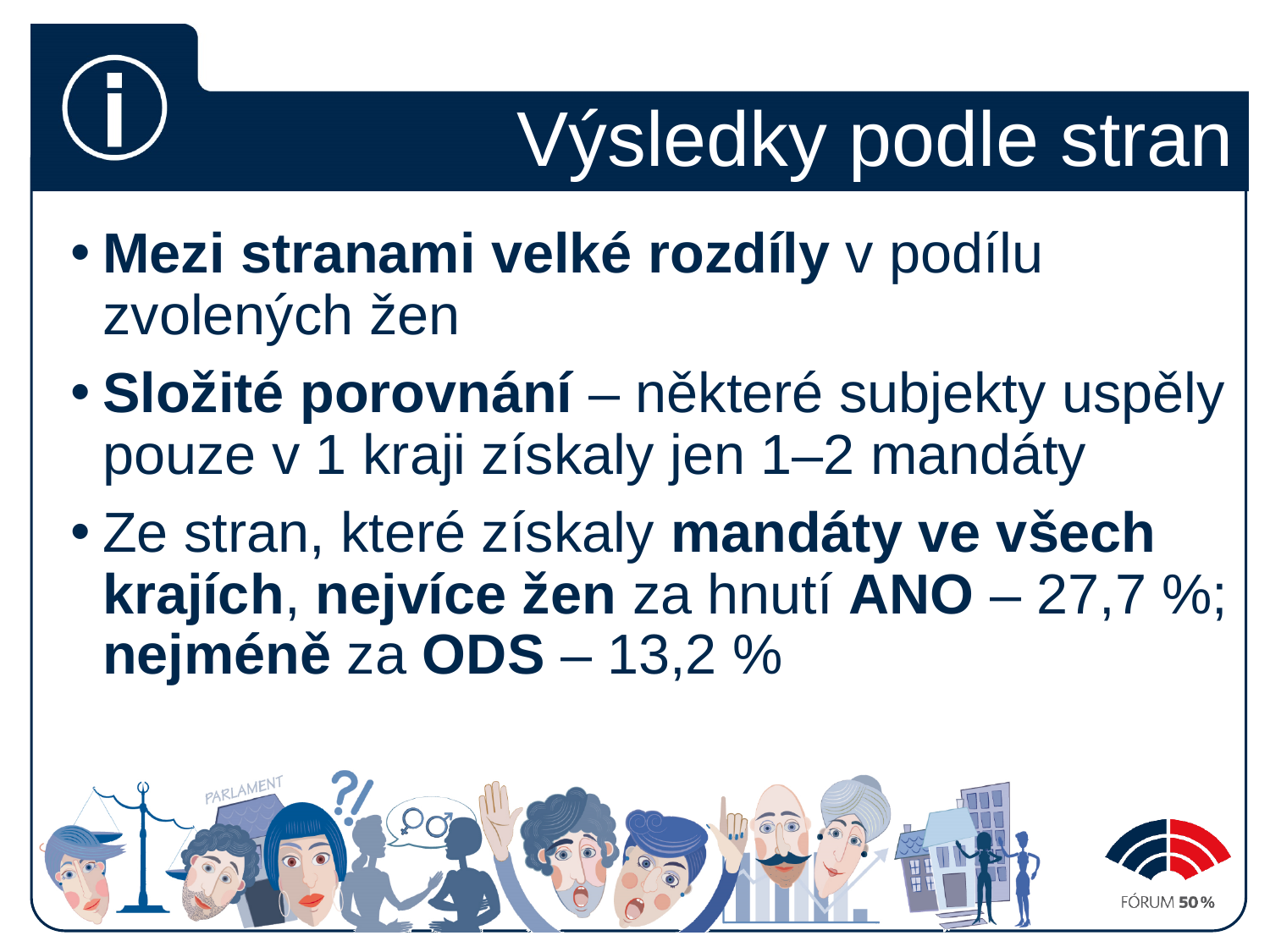

# Výsledky podle stran
Mezi stranami velké rozdíly v podílu zvolených žen
Složité porovnání – některé subjekty uspěly pouze v 1 kraji získaly jen 1–2 mandáty
Ze stran, které získaly mandáty ve všech krajích, nejvíce žen za hnutí ANO – 27,7 %; nejméně za ODS – 13,2 %